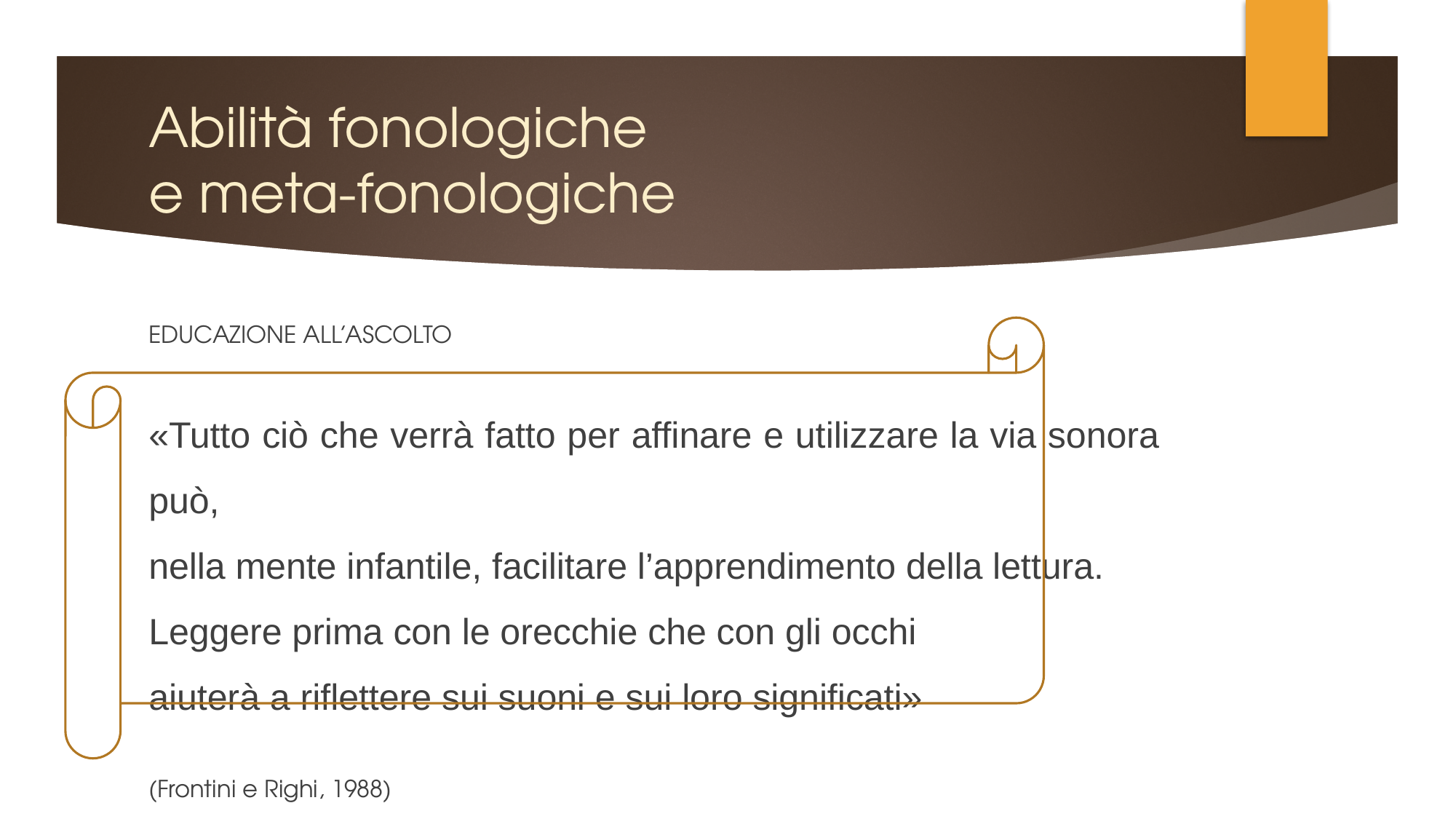

# Abilità fonologiche e meta-fonologiche
EDUCAZIONE ALL’ASCOLTO

«Tutto ciò che verrà fatto per affinare e utilizzare la via sonora può,
nella mente infantile, facilitare l’apprendimento della lettura.
Leggere prima con le orecchie che con gli occhi
aiuterà a riflettere sui suoni e sui loro significati»

(Frontini e Righi, 1988)